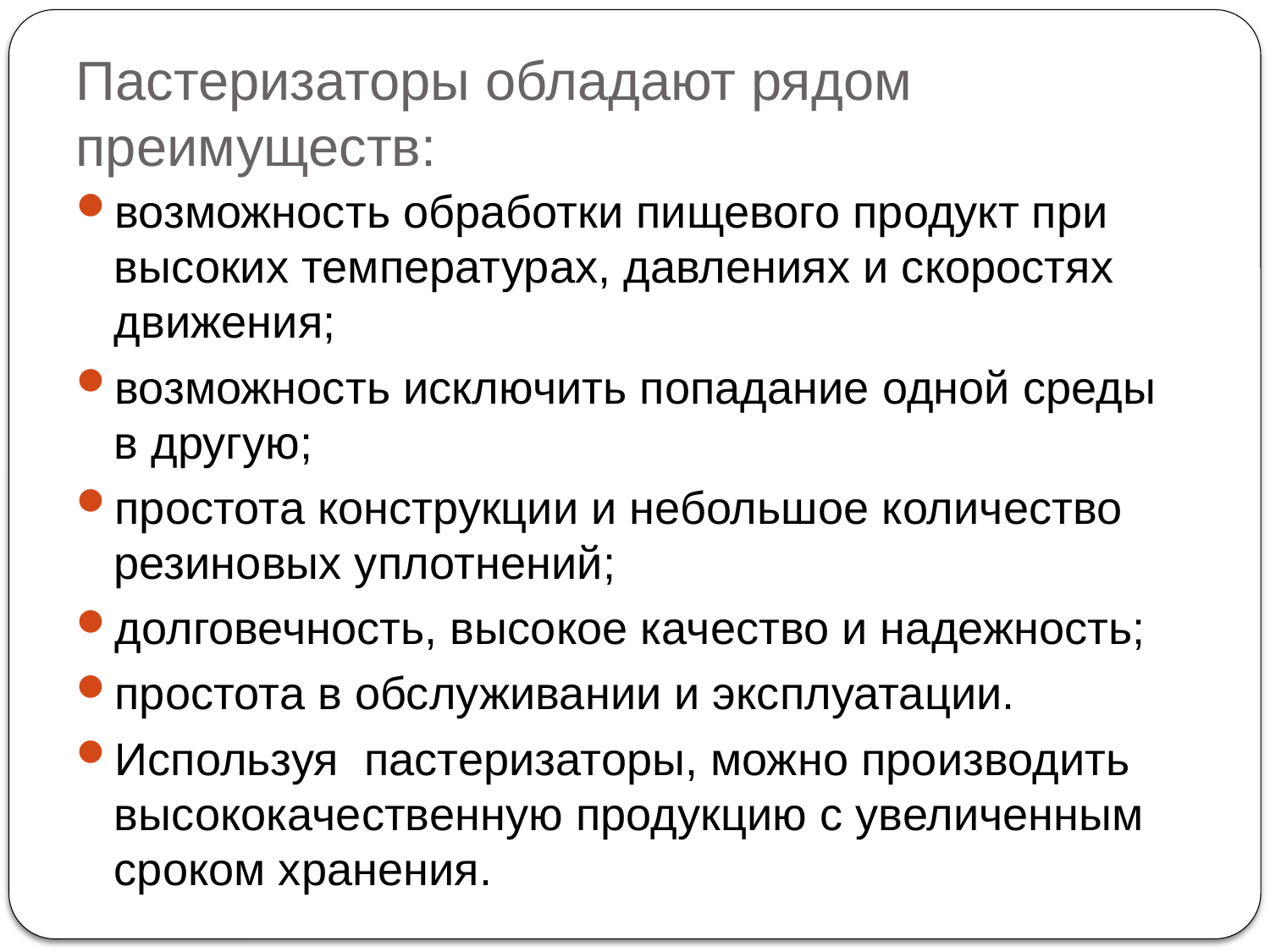

# Пастеризаторы обладают рядом преимуществ:
возможность обработки пищевого продукт при высоких температурах, давлениях и скоростях движения;
возможность исключить попадание одной среды в другую;
простота конструкции и небольшое количество резиновых уплотнений;
долговечность, высокое качество и надежность;
простота в обслуживании и эксплуатации.
Используя  пастеризаторы, можно производить высококачественную продукцию с увеличенным сроком хранения.